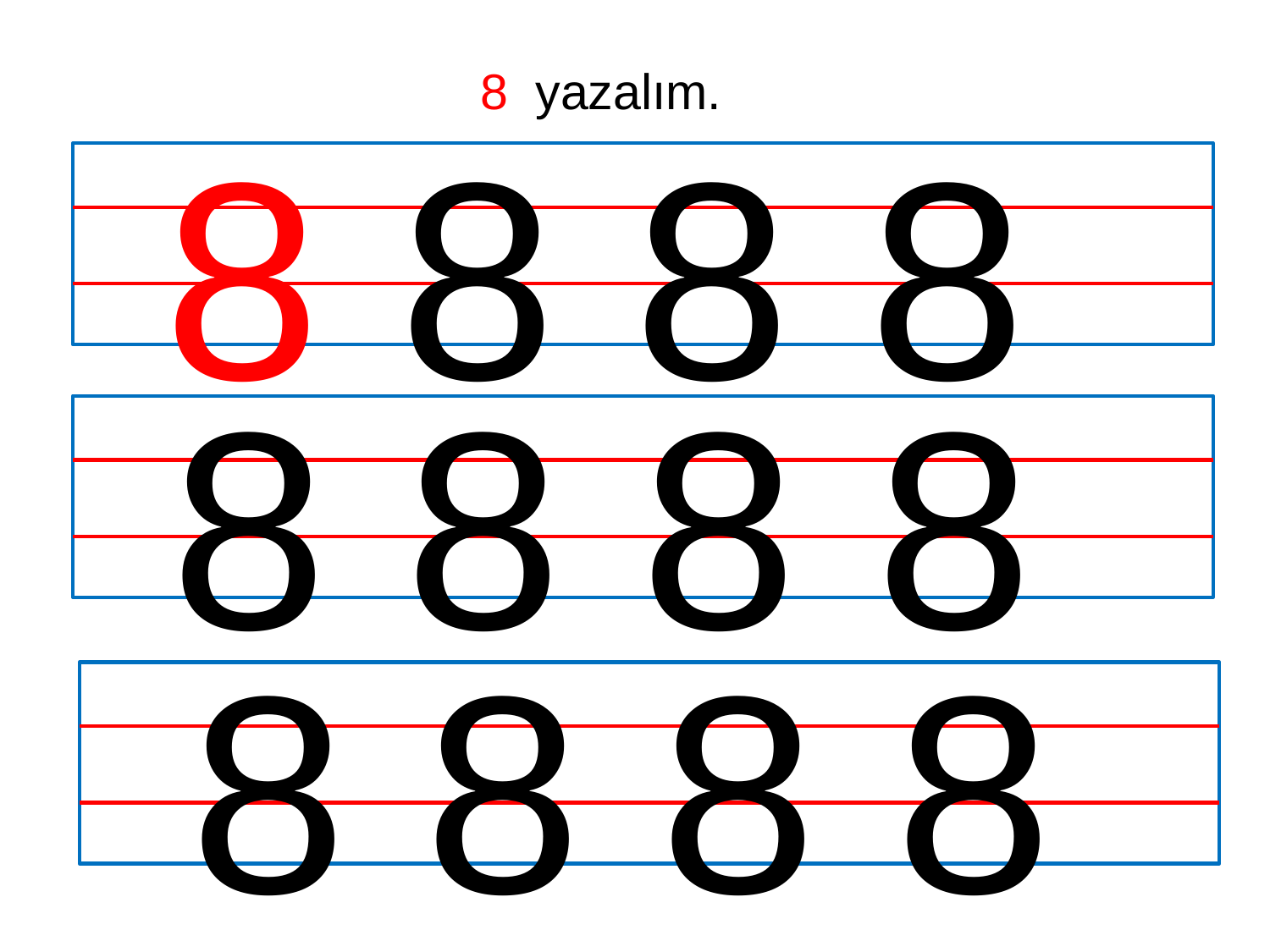

8  yazalım.

 8 8 8 8

 8 8 8 8

 8 8 8 8